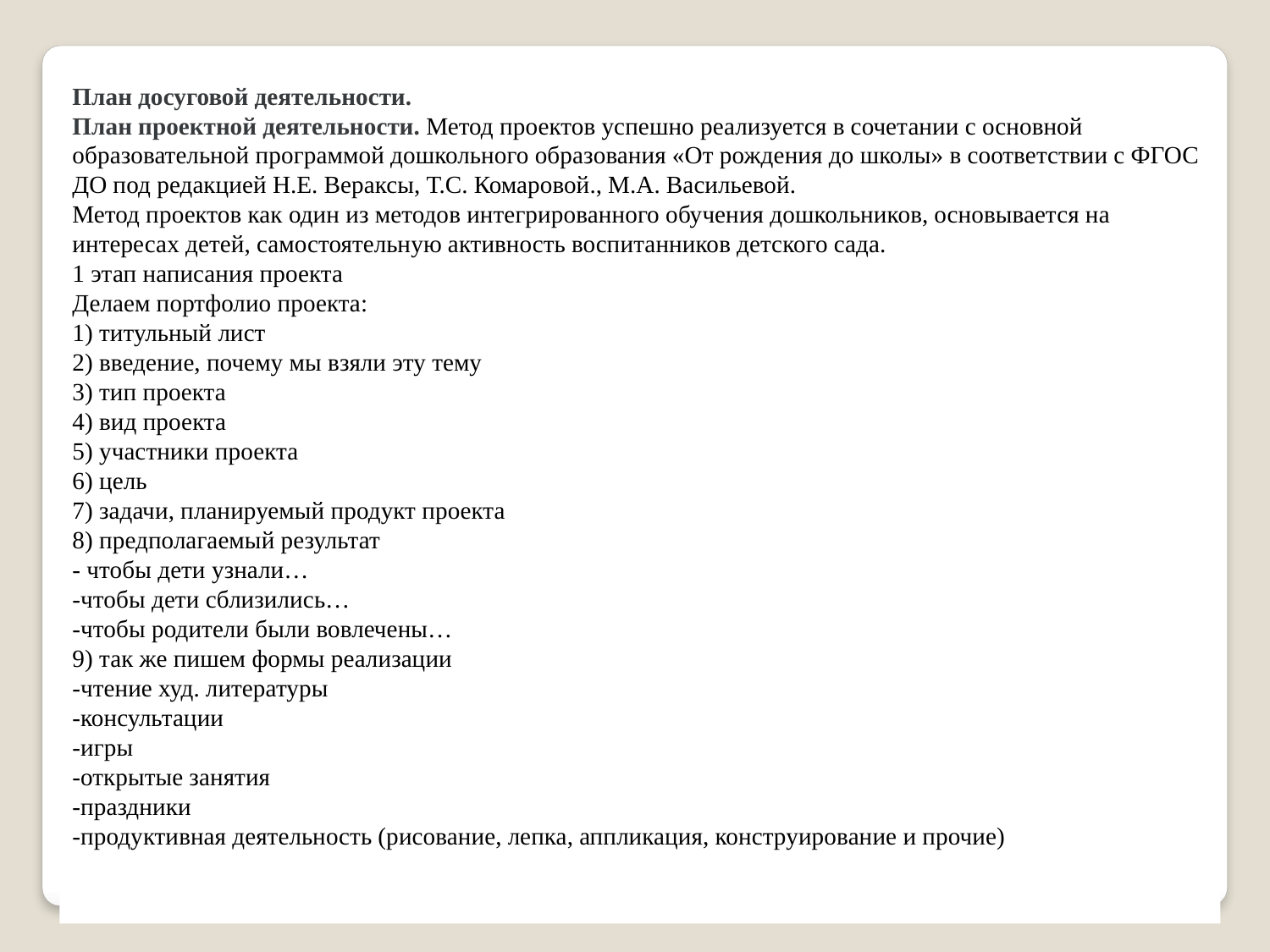

План досуговой деятельности.
План проектной деятельности. Метод проектов успешно реализуется в сочетании с основной образовательной программой дошкольного образования «От рождения до школы» в соответствии с ФГОС ДО под редакцией Н.Е. Вераксы, Т.С. Комаровой., М.А. Васильевой.
Метод проектов как один из методов интегрированного обучения дошкольников, основывается на интересах детей, самостоятельную активность воспитанников детского сада.
1 этап написания проекта
Делаем портфолио проекта:
1) титульный лист
2) введение, почему мы взяли эту тему
3) тип проекта
4) вид проекта
5) участники проекта
6) цель
7) задачи, планируемый продукт проекта
8) предполагаемый результат
- чтобы дети узнали…
-чтобы дети сблизились…
-чтобы родители были вовлечены…
9) так же пишем формы реализации
-чтение худ. литературы
-консультации
-игры
-открытые занятия
-праздники
-продуктивная деятельность (рисование, лепка, аппликация, конструирование и прочие)